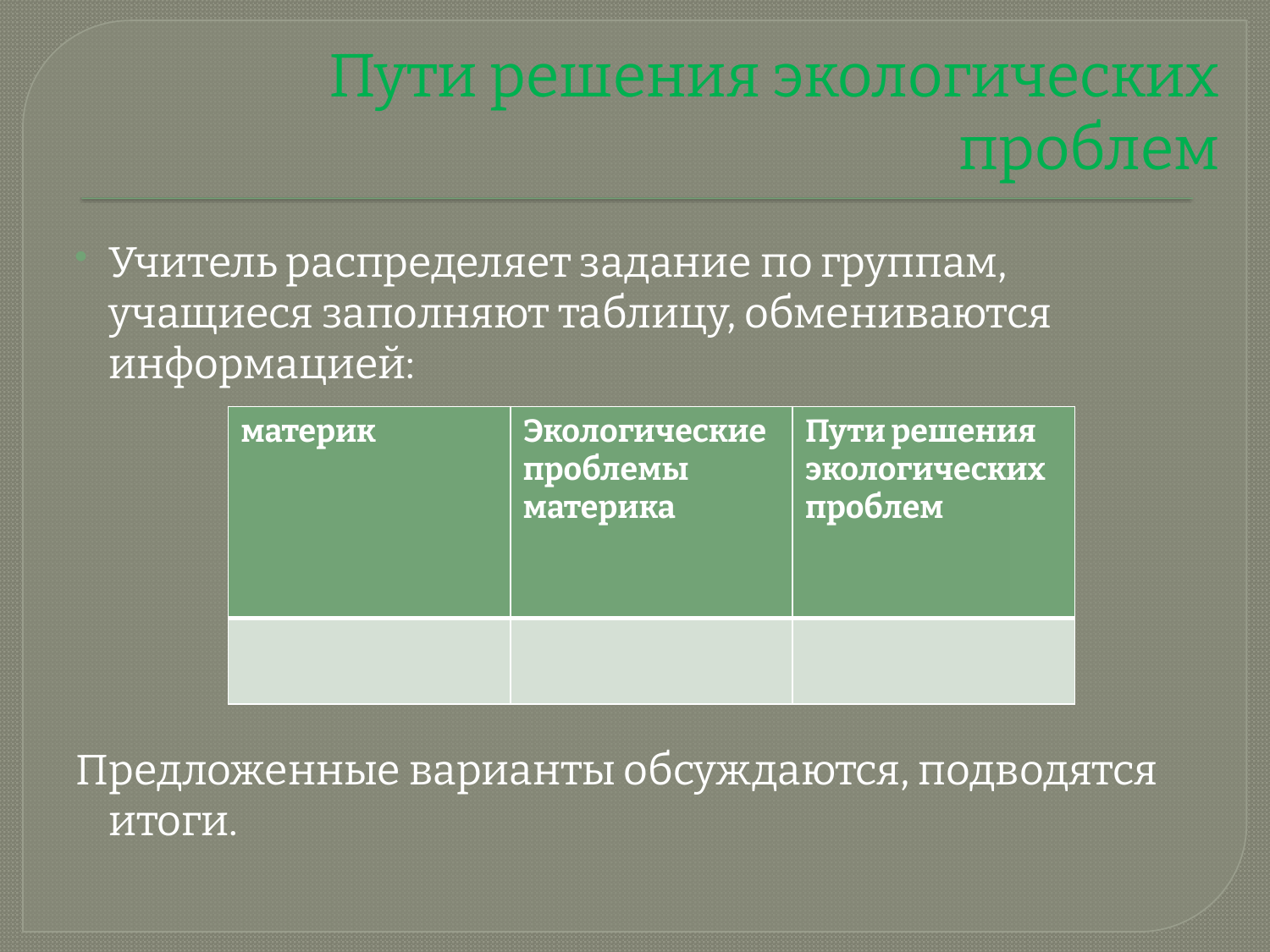

# Пути решения экологических проблем
Учитель распределяет задание по группам, учащиеся заполняют таблицу, обмениваются информацией:

Предложенные варианты обсуждаются, подводятся итоги.

| материк | Экологические проблемы материка | Пути решения экологических проблем |
| --- | --- | --- |
|  |  |  |